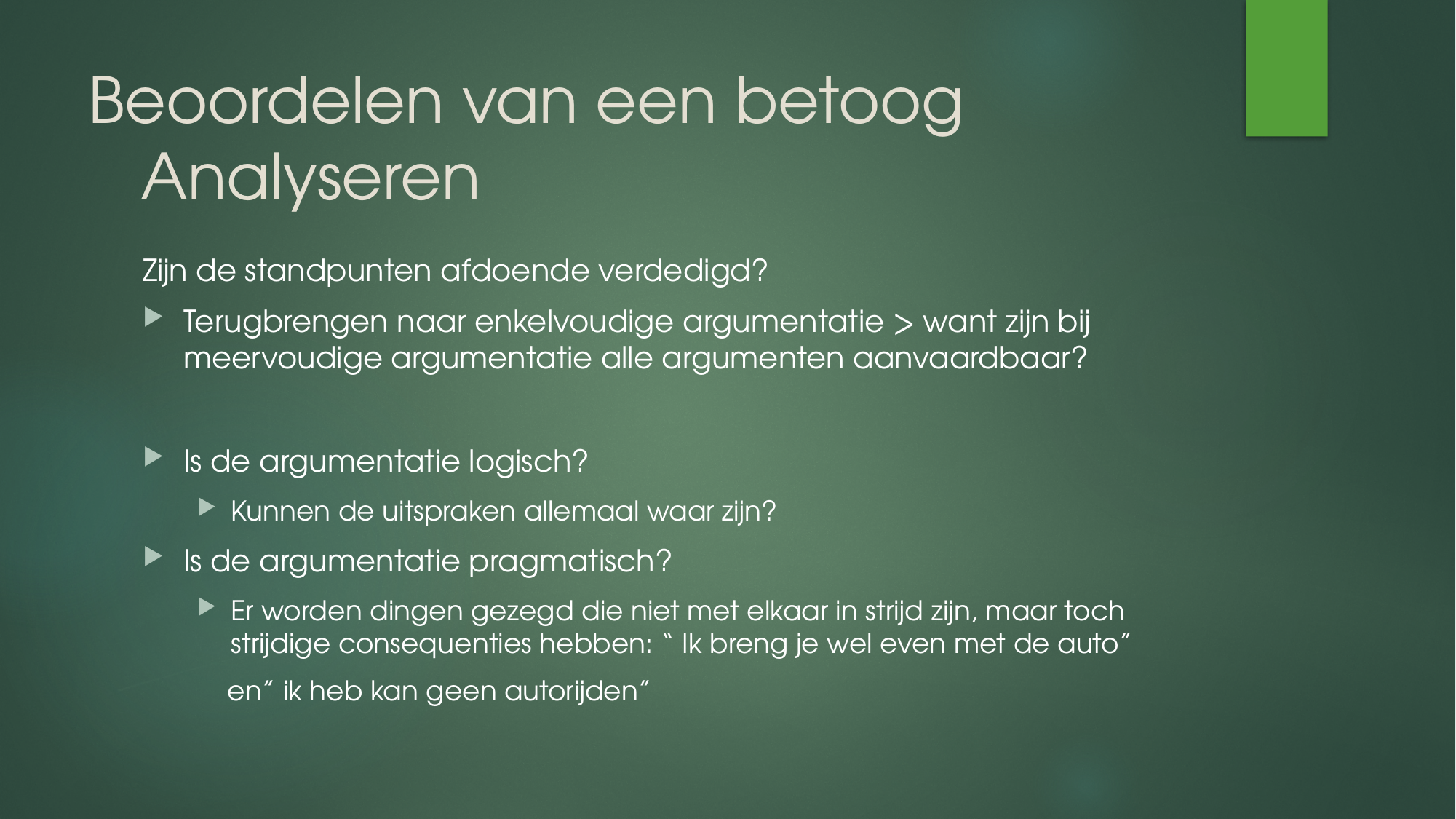

# Beoordelen van een betoog Analyseren
Zijn de standpunten afdoende verdedigd?
Terugbrengen naar enkelvoudige argumentatie > want zijn bij meervoudige argumentatie alle argumenten aanvaardbaar?

Is de argumentatie logisch?
Kunnen de uitspraken allemaal waar zijn?
Is de argumentatie pragmatisch?
Er worden dingen gezegd die niet met elkaar in strijd zijn, maar toch  strijdige consequenties hebben: “ Ik breng je wel even met de auto”
    en” ik heb kan geen autorijden”